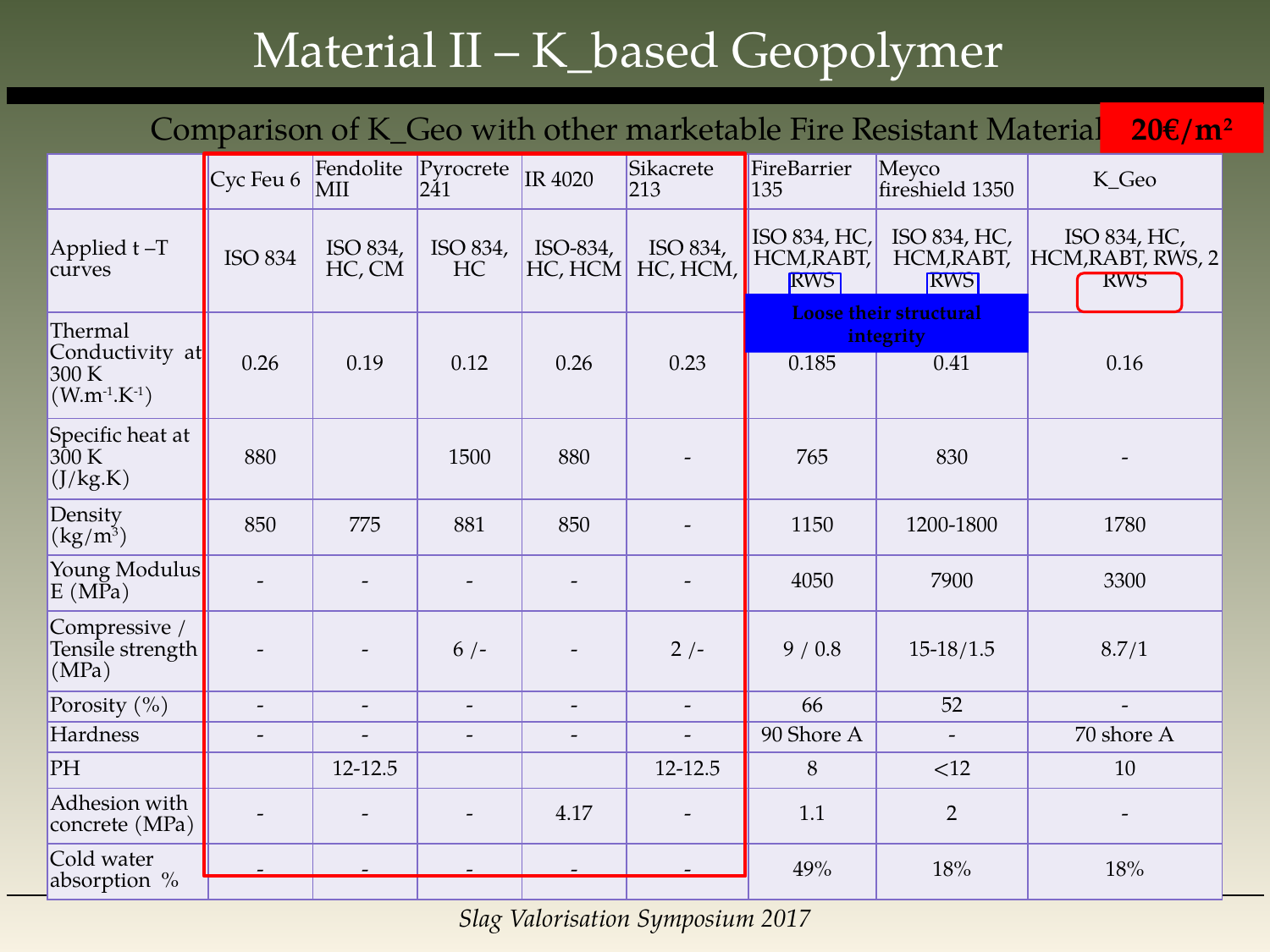

Material II – K_based Geopolymer
Comparison of K_Geo with other marketable Fire Resistant Materials
20€/m2
|  | Cyc Feu 6 | Fendolite MII | Pyrocrete 241 | IR 4020 | Sikacrete 213 | FireBarrier 135 | Meyco fireshield 1350 | K\_Geo |
| --- | --- | --- | --- | --- | --- | --- | --- | --- |
| Applied t –T curves | ISO 834 | ISO 834, HC, CM | ISO 834, HC | ISO-834, HC, HCM | ISO 834, HC, HCM, | ISO 834, HC, HCM,RABT, RWS | ISO 834, HC, HCM,RABT, RWS | ISO 834, HC, HCM,RABT, RWS, 2 RWS |
| Thermal Conductivity at 300 Κ (W.m-1.K-1) | 0.26 | 0.19 | 0.12 | 0.26 | 0.23 | 0.185 | 0.41 | 0.16 |
| Specific heat at 300 Κ (J/kg.K) | 880 |  | 1500 | 880 | - | 765 | 830 | - |
| Density (kg/m3) | 850 | 775 | 881 | 850 | - | 1150 | 1200-1800 | 1780 |
| Young Modulus Ε (MPa) | - | - | - | - | - | 4050 | 7900 | 3300 |
| Compressive / Tensile strength (MPa) | - | - | 6 /- | - | 2 /- | 9 / 0.8 | 15-18/1.5 | 8.7/1 |
| Porosity (%) | - | - | - | - | - | 66 | 52 | - |
| Hardness | - | - | - | - | - | 90 Shore A | - | 70 shore A |
| PH |  | 12-12.5 |  |  | 12-12.5 | 8 | <12 | 10 |
| Adhesion with concrete (MPa) | - | - | - | 4.17 | - | 1.1 | 2 | - |
| Cold water absorption % | - | - | - | - | - | 49% | 18% | 18% |

Loose their structural integrity
EFNARC Limit for the interface Temperature = 380oC
Slag Valorisation Symposium 2017